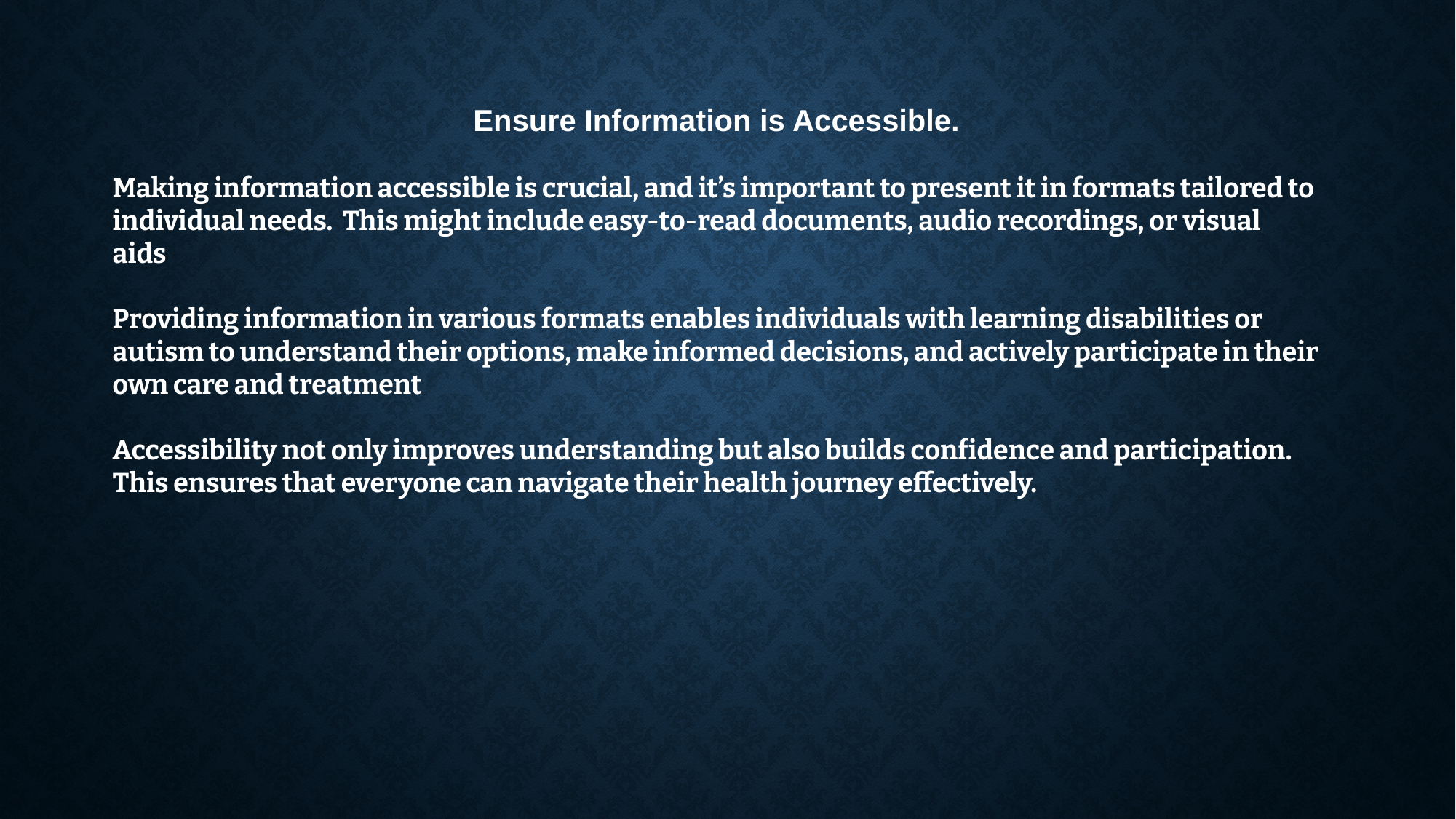

Ensure Information is Accessible.

Making information accessible is crucial, and it’s important to present it in formats tailored to individual needs.  This might include easy-to-read documents, audio recordings, or visual aids

Providing information in various formats enables individuals with learning disabilities or autism to understand their options, make informed decisions, and actively participate in their own care and treatment

Accessibility not only improves understanding but also builds confidence and participation. This ensures that everyone can navigate their health journey effectively.